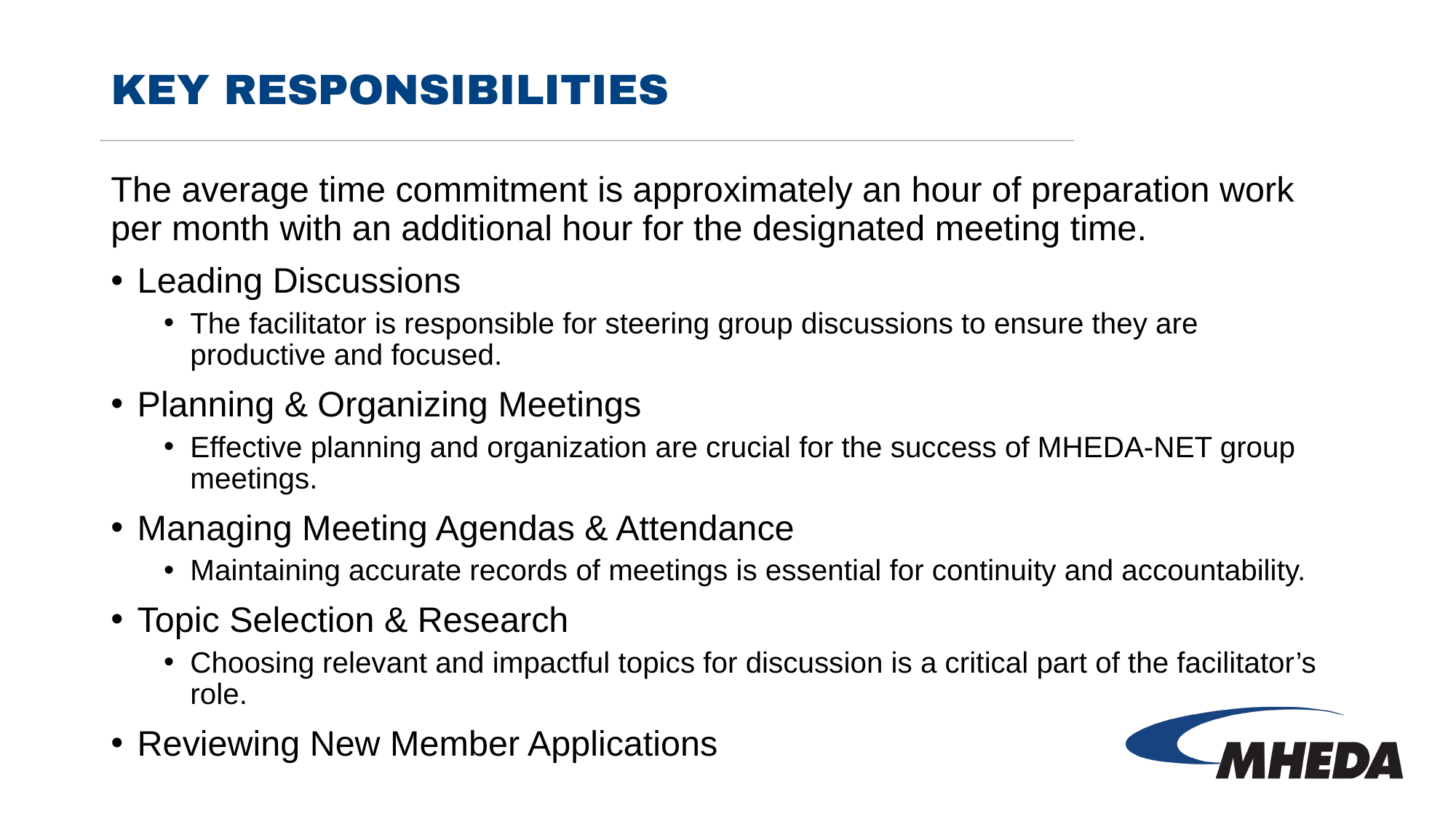

# KEY RESPONSIBILITIES
The average time commitment is approximately an hour of preparation work per month with an additional hour for the designated meeting time.
Leading Discussions
The facilitator is responsible for steering group discussions to ensure they are productive and focused.
Planning & Organizing Meetings
Effective planning and organization are crucial for the success of MHEDA-NET group meetings.
Managing Meeting Agendas & Attendance
Maintaining accurate records of meetings is essential for continuity and accountability.
Topic Selection & Research
Choosing relevant and impactful topics for discussion is a critical part of the facilitator’s role.
Reviewing New Member Applications